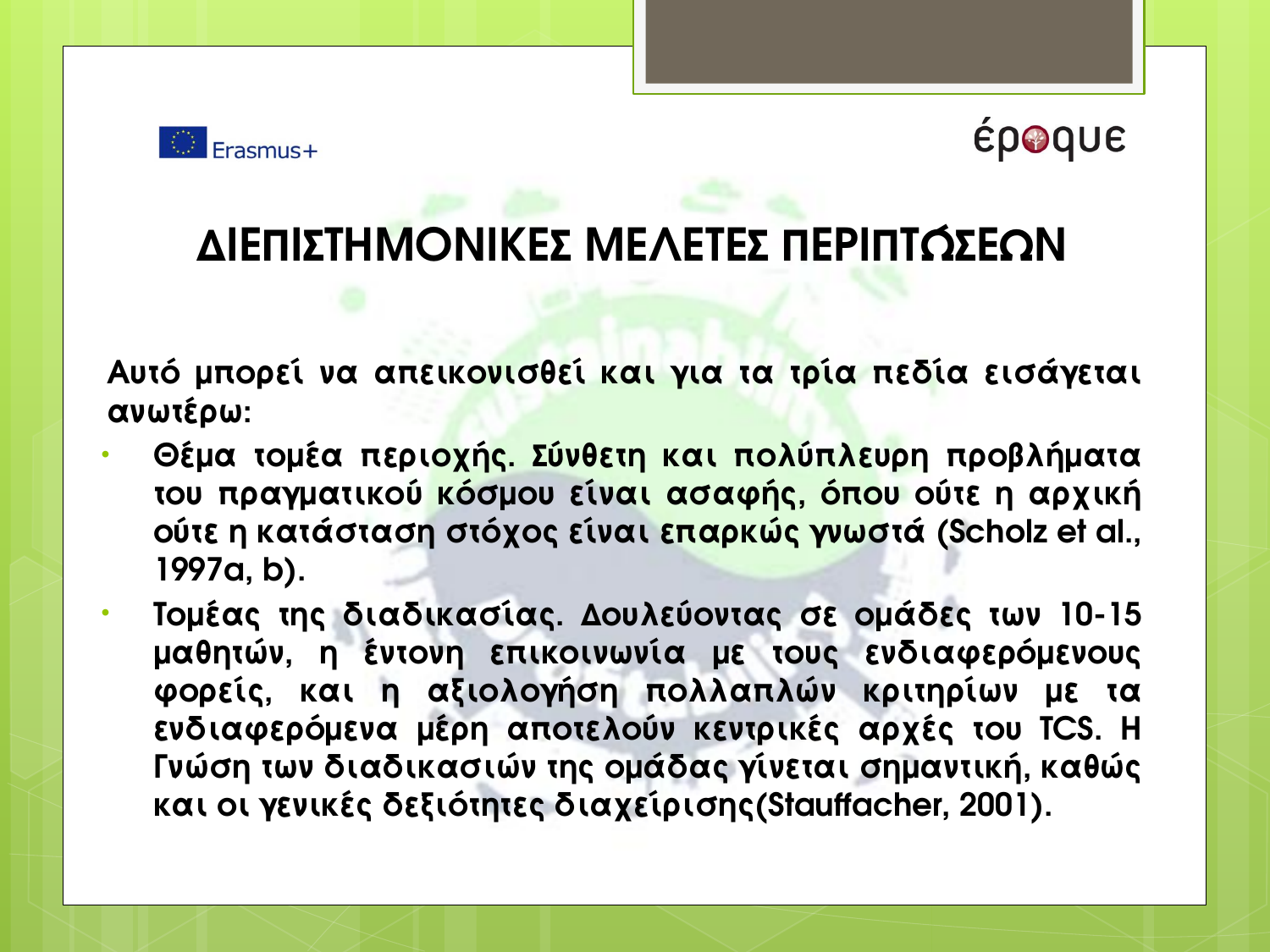

# ΔΙΕΠΙΣΤΗΜΟΝΙΚΕΣ ΜΕΛΕΤΕΣ ΠΕΡΙΠΤΏΣΕΩΝ
Αυτό μπορεί να απεικονισθεί και για τα τρία πεδία εισάγεται ανωτέρω:
Θέμα τομέα περιοχής. Σύνθετη και πολύπλευρη προβλήματα του πραγματικού κόσμου είναι ασαφής, όπου ούτε η αρχική ούτε η κατάσταση στόχος είναι επαρκώς γνωστά (Scholz et al., 1997a, b).
Τομέας της διαδικασίας. Δουλεύοντας σε ομάδες των 10-15 μαθητών, η έντονη επικοινωνία με τους ενδιαφερόμενους φορείς, και η αξιολογήση πολλαπλών κριτηρίων με τα ενδιαφερόμενα μέρη αποτελούν κεντρικές αρχές του TCS. Η Γνώση των διαδικασιών της ομάδας γίνεται σημαντική, καθώς και οι γενικές δεξιότητες διαχείρισης(Stauffacher, 2001).